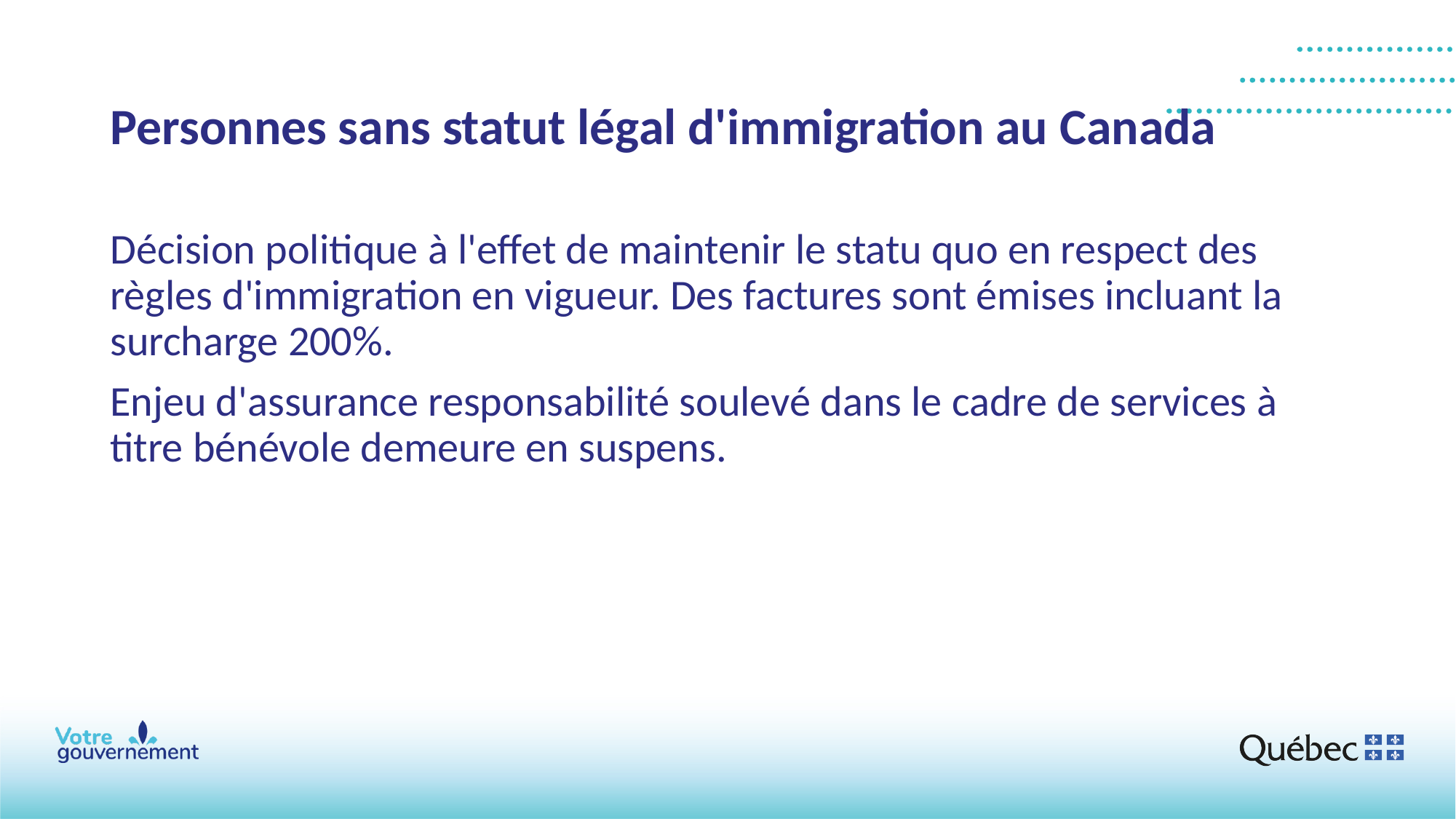

# Personnes sans statut légal d'immigration au Canada
Décision politique à l'effet de maintenir le statu quo en respect des règles d'immigration en vigueur. Des factures sont émises incluant la surcharge 200%.
Enjeu d'assurance responsabilité soulevé dans le cadre de services à titre bénévole demeure en suspens.